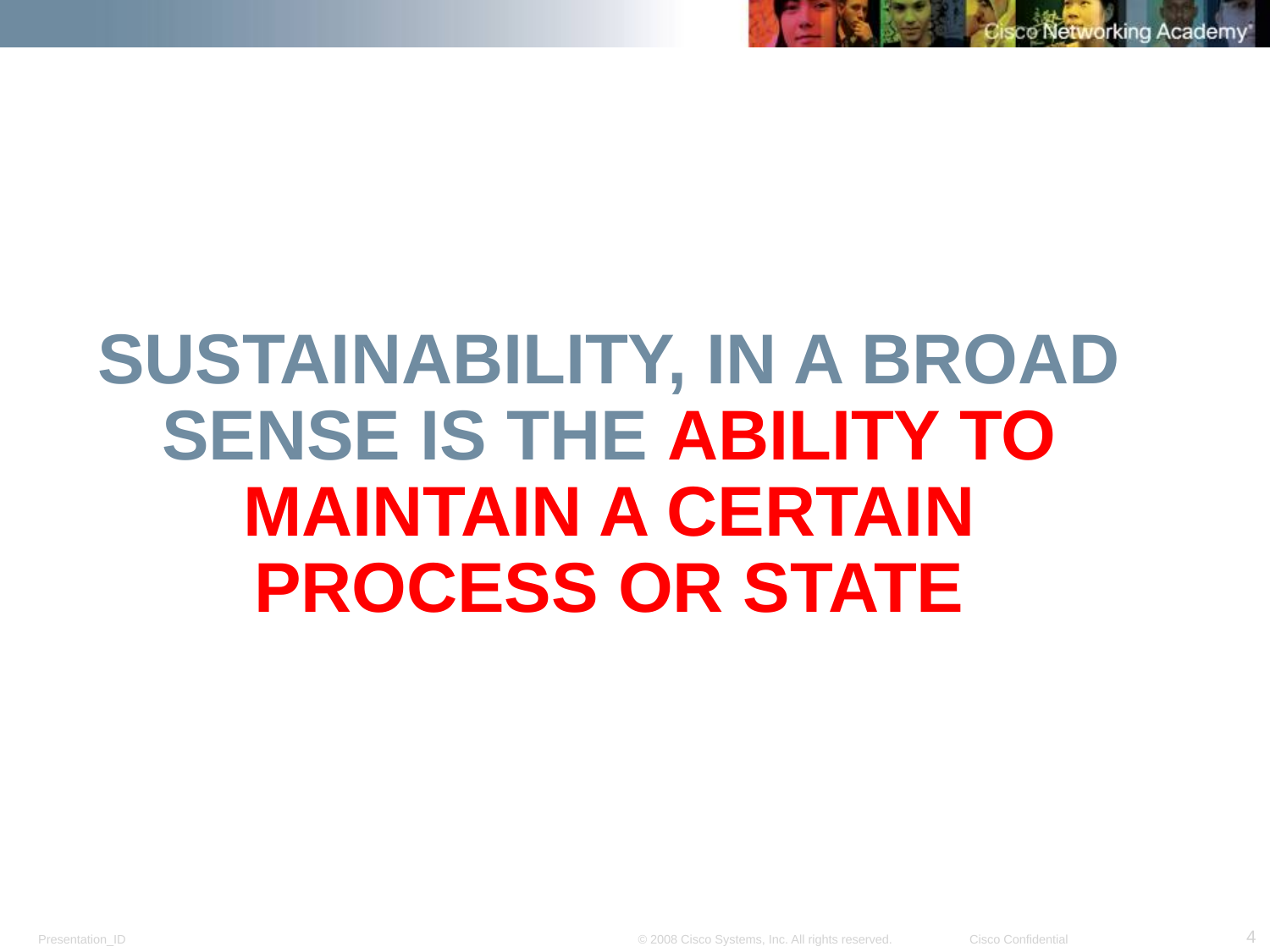

# Sustainability, in a broad sense is the ability to maintain a certain process or state